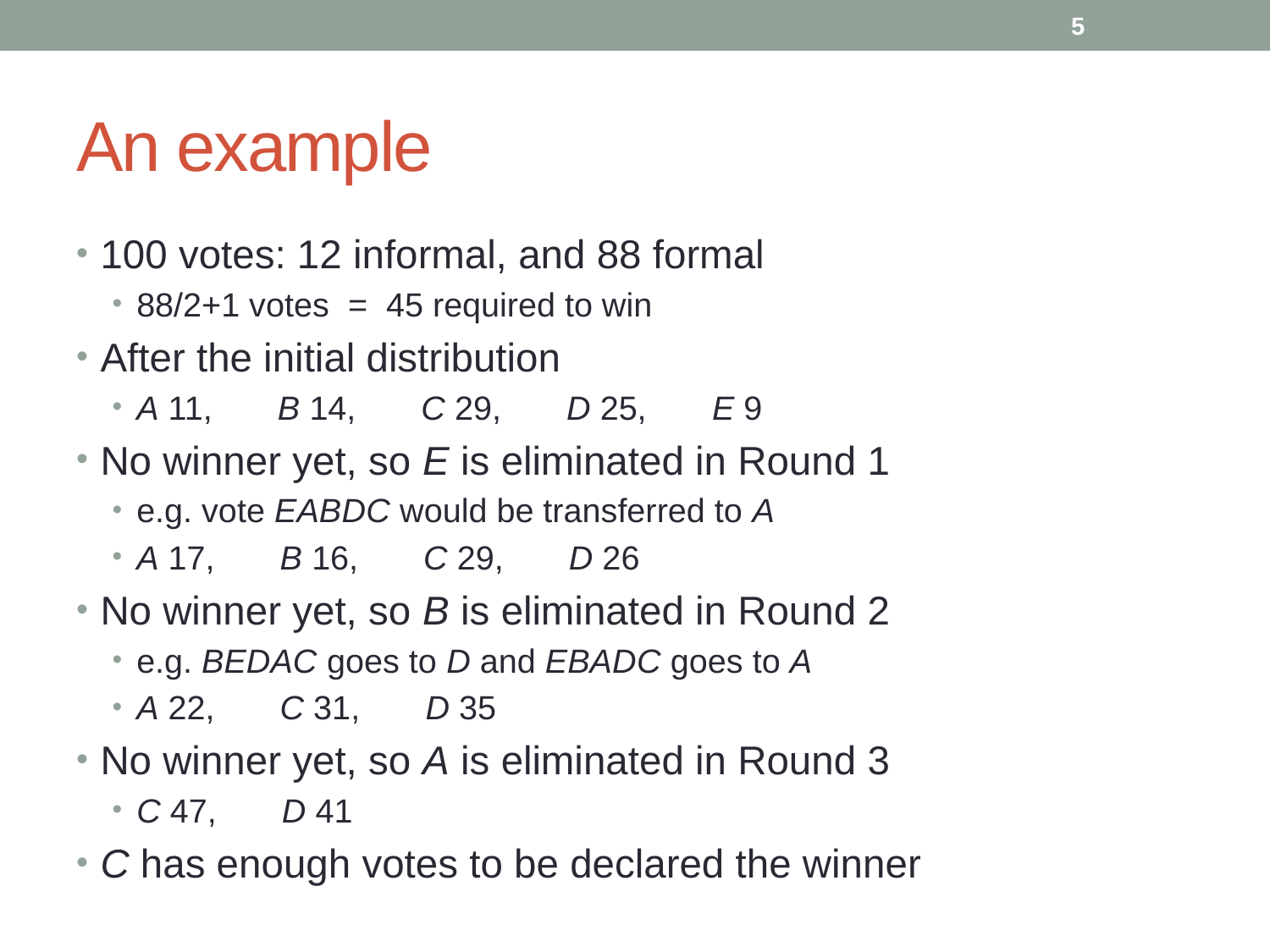

5
# An example
100 votes: 12 informal, and 88 formal
88/2+1 votes  =  45 required to win
After the initial distribution
A 11,       B 14,       C 29,       D 25,       E 9
No winner yet, so E is eliminated in Round 1
e.g. vote EABDC would be transferred to A
A 17,       B 16,       C 29,       D 26
No winner yet, so B is eliminated in Round 2
e.g. BEDAC goes to D and EBADC goes to A
A 22,       C 31,       D 35
No winner yet, so A is eliminated in Round 3
C 47,       D 41
C has enough votes to be declared the winner